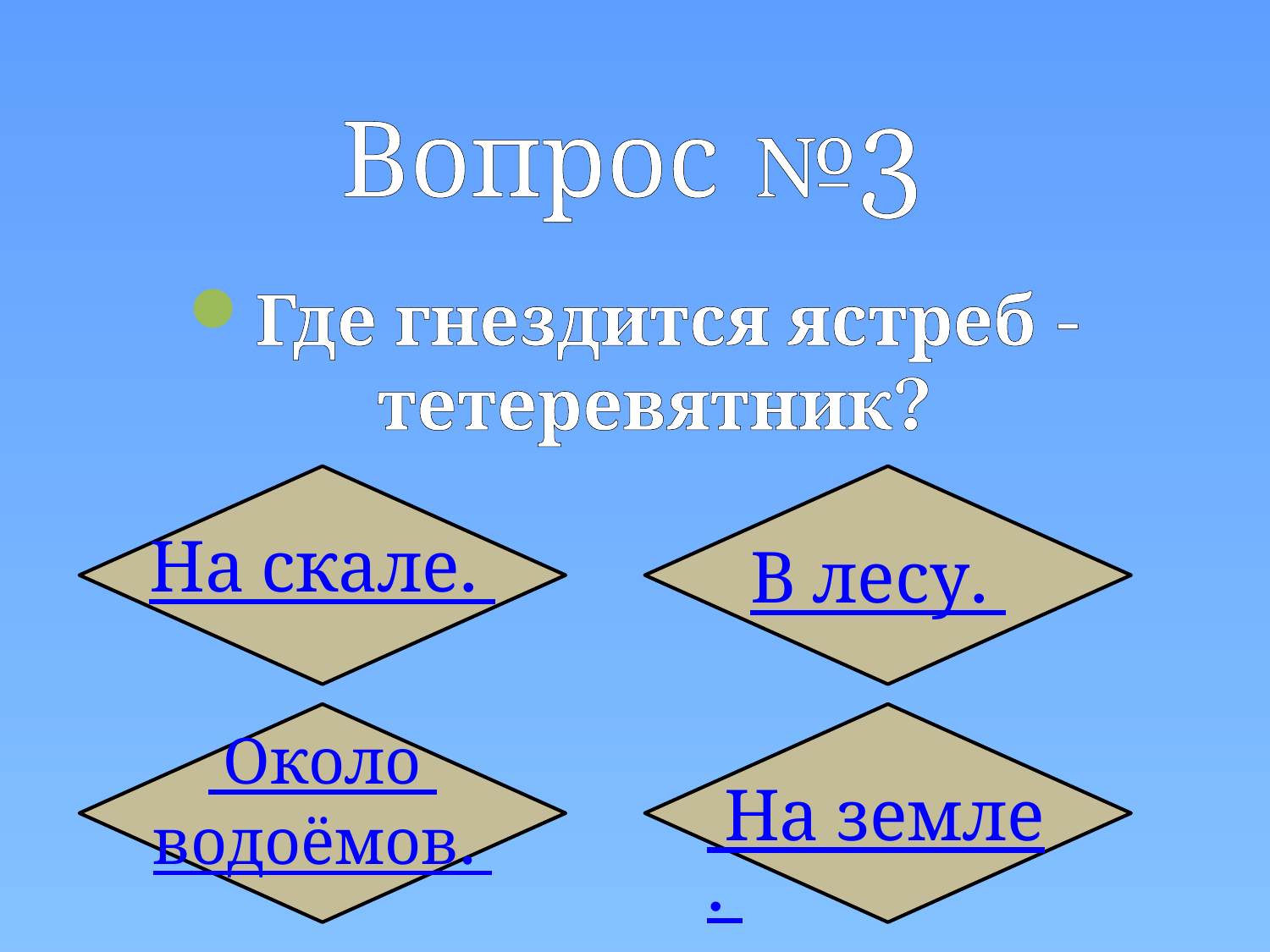

Вопрос №3
Где гнездится ястреб -тетеревятник?

На скале.
В лесу.

 Около
водоёмов.
 На земле.